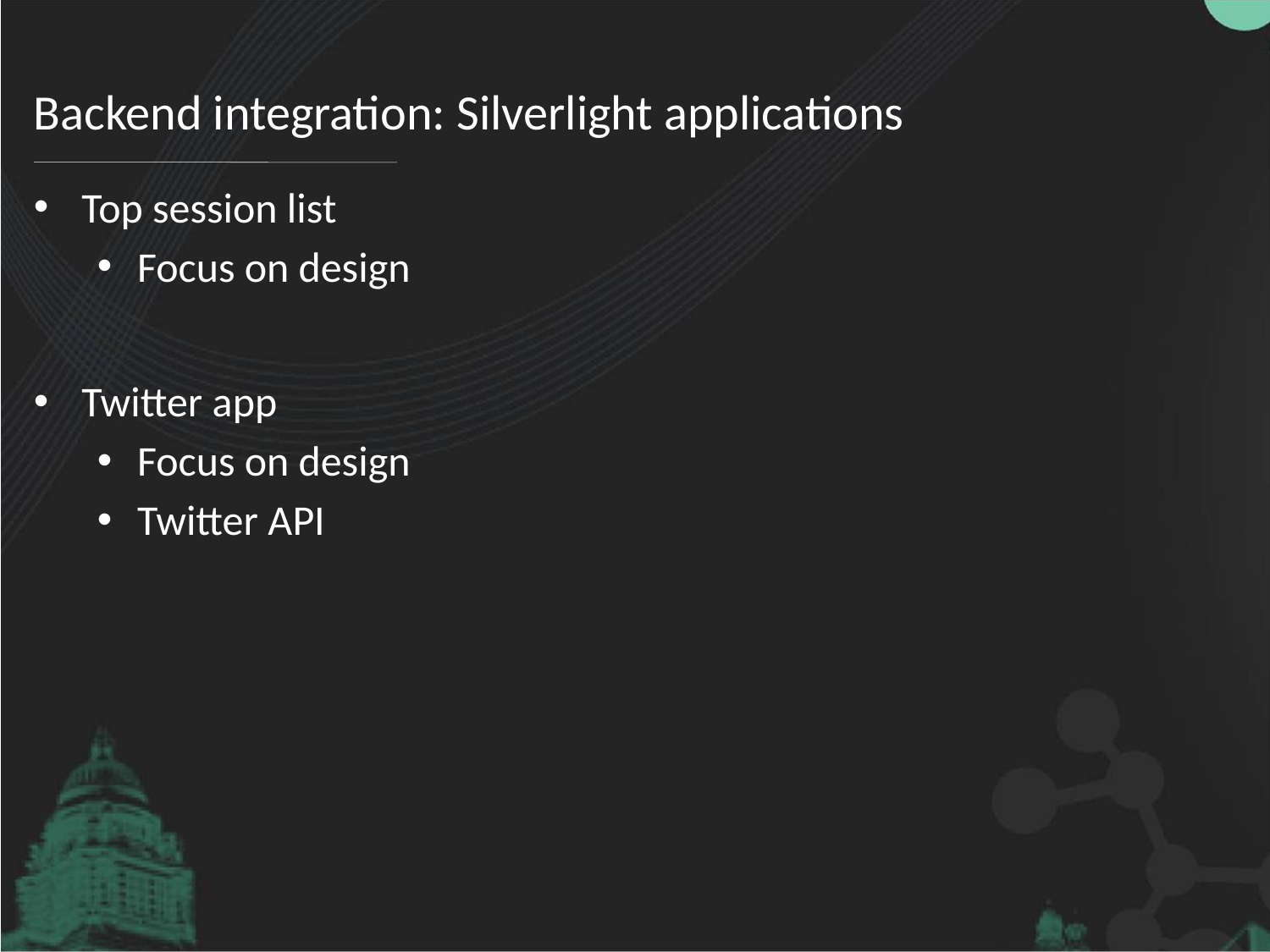

# Backend integration: Silverlight applications
Top session list
Focus on design

Twitter app
Focus on design
Twitter API